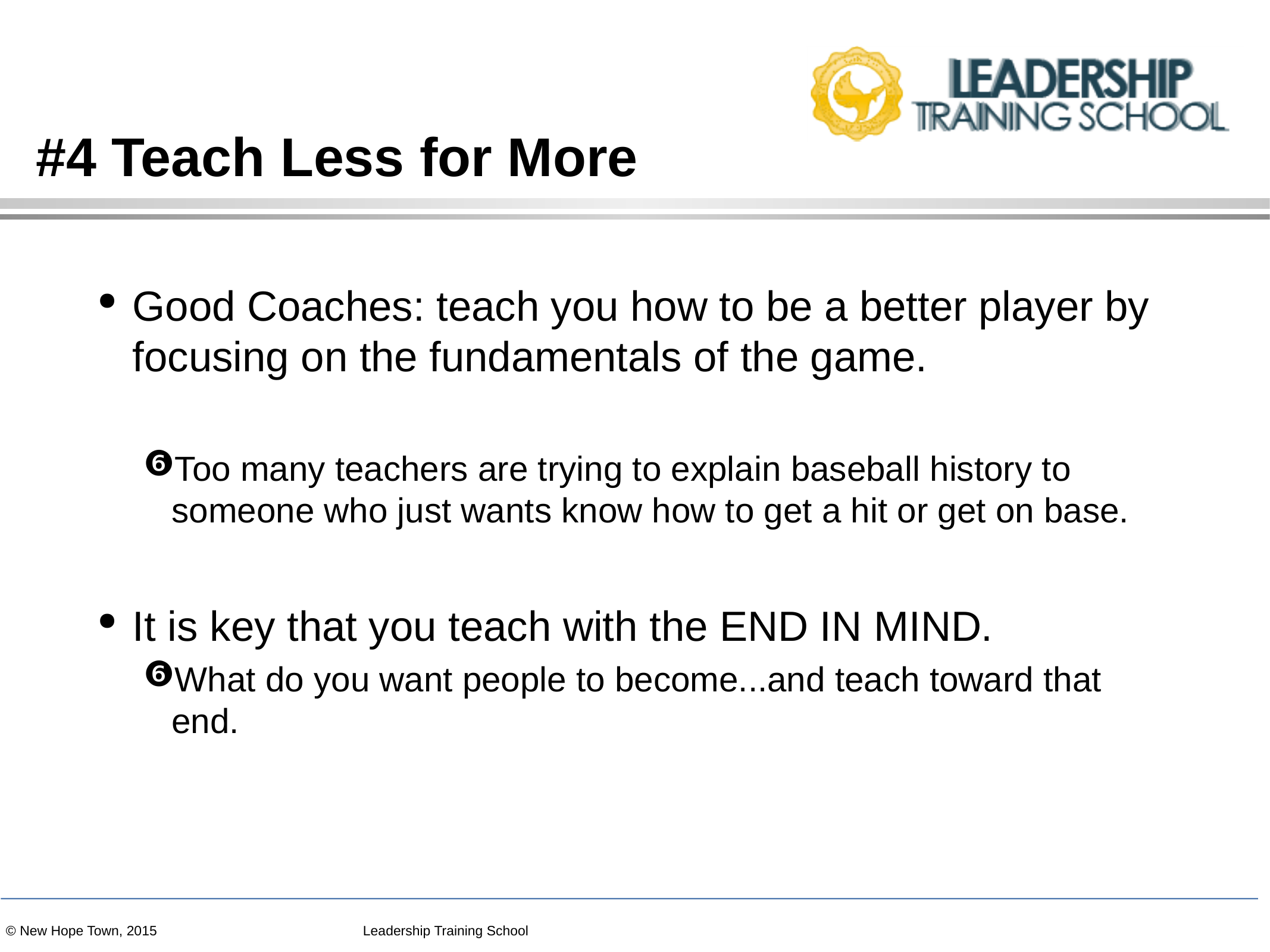

# #4 Teach Less for More
Good Coaches: teach you how to be a better player by focusing on the fundamentals of the game.

Too many teachers are trying to explain baseball history to someone who just wants know how to get a hit or get on base.

It is key that you teach with the END IN MIND.
What do you want people to become...and teach toward that end.
18